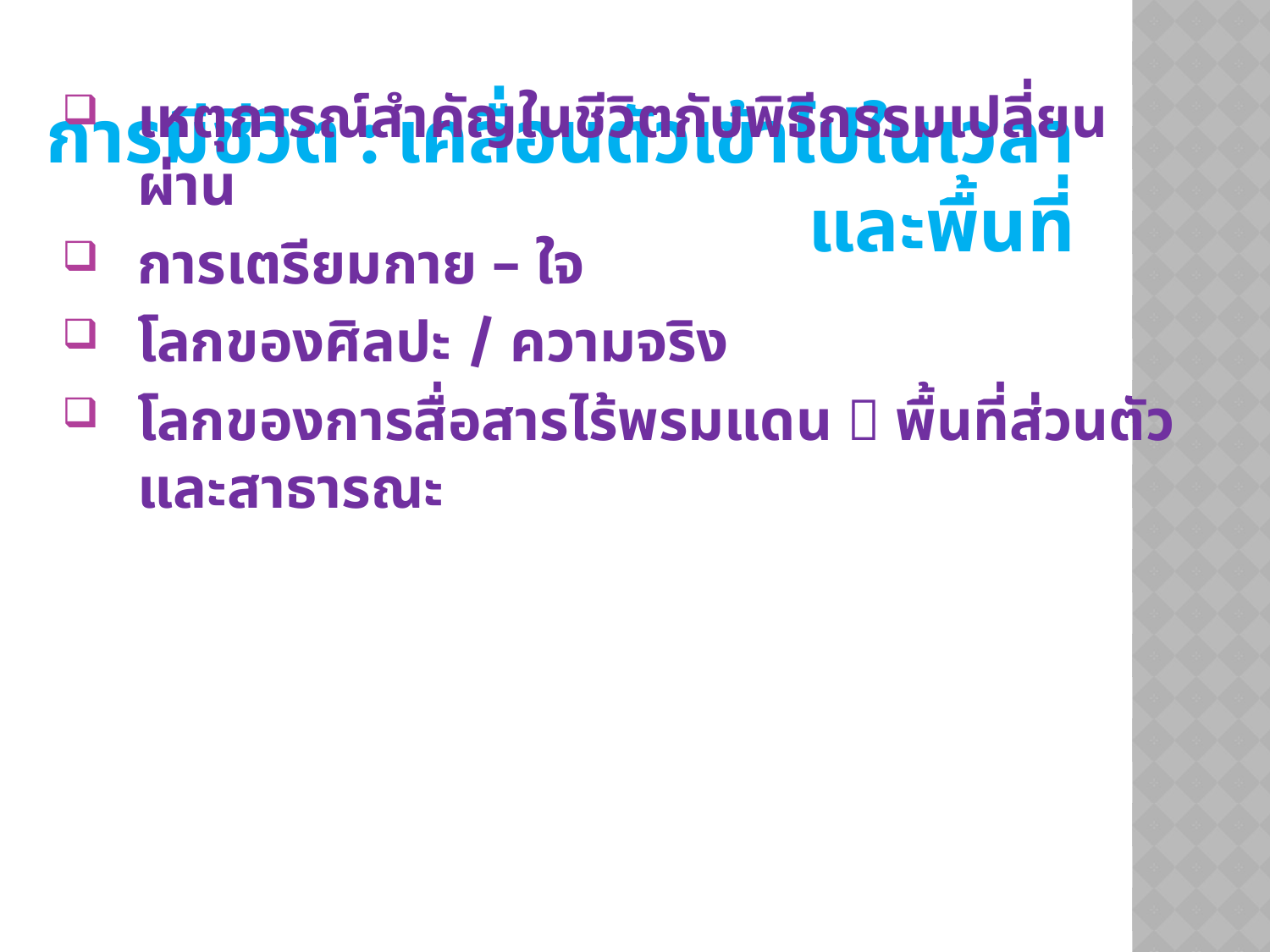

# การมีชีวิต : เคลื่อนตัวเข้าไปในเวลาและพื้นที่
เหตุการณ์สำคัญในชีวิตกับพิธีกรรมเปลี่ยนผ่าน
การเตรียมกาย – ใจ
โลกของศิลปะ / ความจริง
โลกของการสื่อสารไร้พรมแดน → พื้นที่ส่วนตัวและสาธารณะ